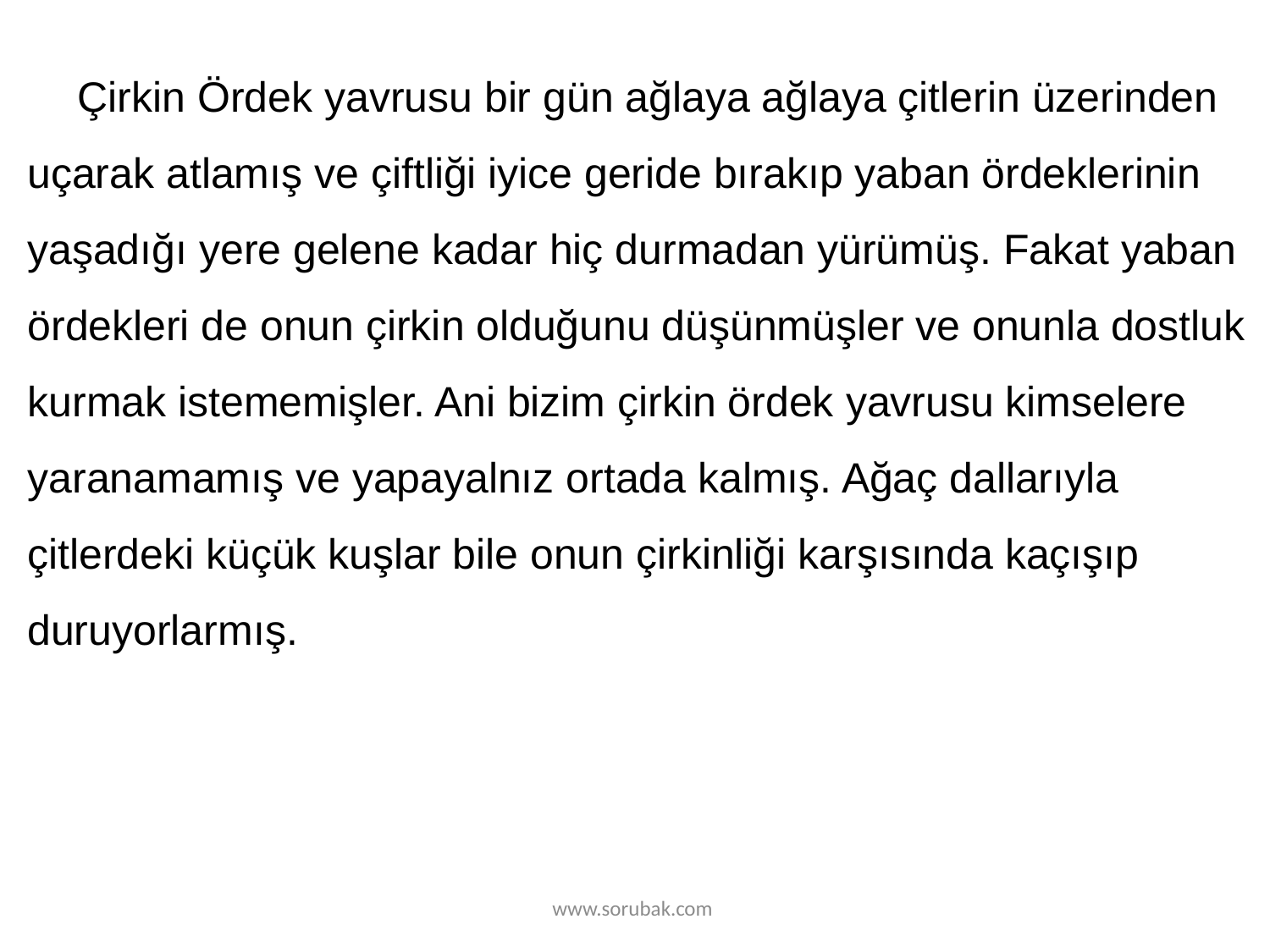

Çirkin Ördek yavrusu bir gün ağlaya ağlaya çitlerin üzerinden uçarak atlamış ve çiftliği iyice geride bırakıp yaban ördeklerinin yaşadığı yere gelene kadar hiç durmadan yürümüş. Fakat yaban ördekleri de onun çirkin olduğunu düşünmüşler ve onunla dostluk kurmak istememişler. Ani bizim çirkin ördek yavrusu kimselere yaranamamış ve yapayalnız ortada kalmış. Ağaç dallarıyla çitlerdeki küçük kuşlar bile onun çirkinliği karşısında kaçışıp duruyorlarmış.
www.sorubak.com